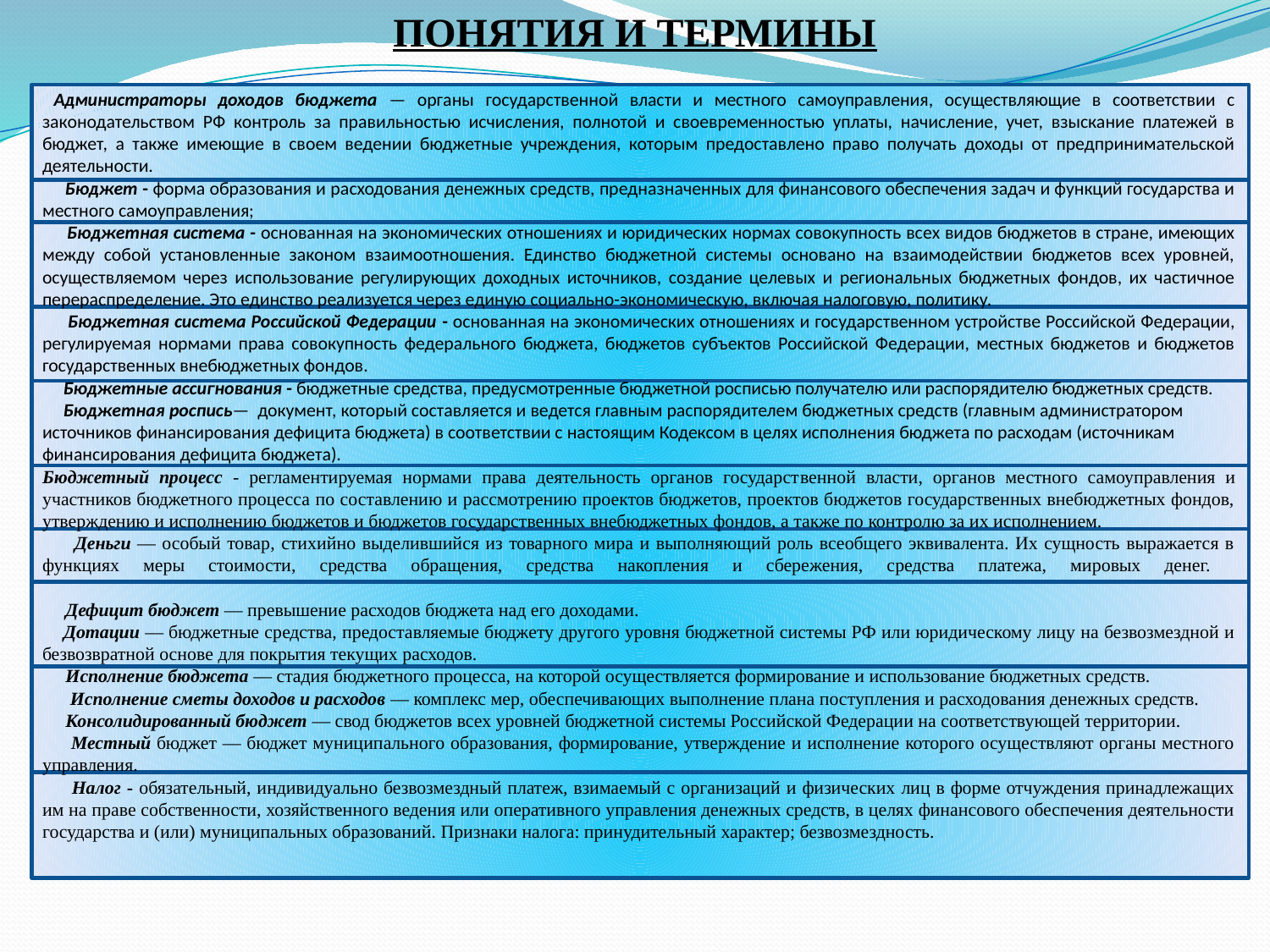

ПОНЯТИЯ И ТЕРМИНЫ

 Администраторы доходов бюджета — органы государственной власти и местного самоуправления, осуществляющие в соответствии с законодательством РФ контроль за правильностью исчисления, полнотой и своевременностью уплаты, начисление, учет, взыскание платежей в бюджет, а также имеющие в своем ведении бюджетные учреждения, которым предоставлено право получать доходы от предпринимательской деятельности.
     Бюджет - форма образования и расходования денежных средств, предназначенных для финансового обеспечения задач и функций государства и местного самоуправления;
     Бюджетная система - основанная на экономических отношениях и юридических нормах совокупность всех видов бюджетов в стране, имеющих между собой установленные законом взаимоотношения. Единство бюджетной системы основано на взаимодействии бюджетов всех уровней, осуществляемом через использование регулирующих доходных источников, создание целевых и региональных бюджетных фондов, их частичное перераспределение. Это единство реализуется через единую социально-экономическую, включая налоговую, политику.
     Бюджетная система Российской Федерации - основанная на экономических отношениях и государственном устройстве Российской Федерации, регулируемая нормами права совокупность федерального бюджета, бюджетов субъектов Российской Федерации, местных бюджетов и бюджетов государственных внебюджетных фондов.
     Бюджетные ассигнования - бюджетные средства, предусмотренные бюджетной росписью получателю или распорядителю бюджетных средств.
     Бюджетная роспись—  документ, который составляется и ведется главным распорядителем бюджетных средств (главным администратором источников финансирования дефицита бюджета) в соответствии с настоящим Кодексом в целях исполнения бюджета по расходам (источникам финансирования дефицита бюджета).
Бюджетный процесс - регламентируемая нормами права деятельность органов государст­венной власти, органов местного самоуправления и участников бюджетного процесса по составлению и рассмотрению проектов бюджетов, проектов бюджетов государственных внебюджетных фондов, утверждению и исполнению бюджетов и бюджетов государственных внебюджетных фондов, а также по контролю за их исполнением.
     Деньги — особый товар, стихийно выделившийся из товарного мира и выполняющий роль всеобщего эквивалента. Их сущность выражается в функциях меры стоимости, средства обращения, средства накопления и сбережения, средства платежа, мировых денег.
     Дефицит бюджет — превышение расходов бюджета над его доходами.
    Дотации — бюджетные средства, предоставляемые бюджету другого уровня бюджетной системы РФ или юридическому лицу на безвозмездной и безвозвратной основе для покрытия текущих расходов.
     Исполнение бюджета — стадия бюджетного процесса, на которой осуществляется формирование и использование бюджетных средств.
      Исполнение сметы доходов и расходов — комплекс мер, обеспечивающих выполнение плана поступления и расходования денежных средств.
     Консолидированный бюджет — свод бюджетов всех уровней бюджетной системы Российской Федерации на соответствующей территории.
     Местный бюджет — бюджет муниципального образования, формирование, утверждение и исполнение которого осуществляют органы местного управления.
     Налог - обязательный, индивидуально безвозмездный платеж, взимаемый с организаций и физических лиц в форме отчуждения принадлежащих им на праве собственности, хозяйственного ведения или оперативного управления денежных средств, в целях финансового обеспечения деятельности государства и (или) муниципальных образований. Признаки налога: принудительный характер; безвозмездность.